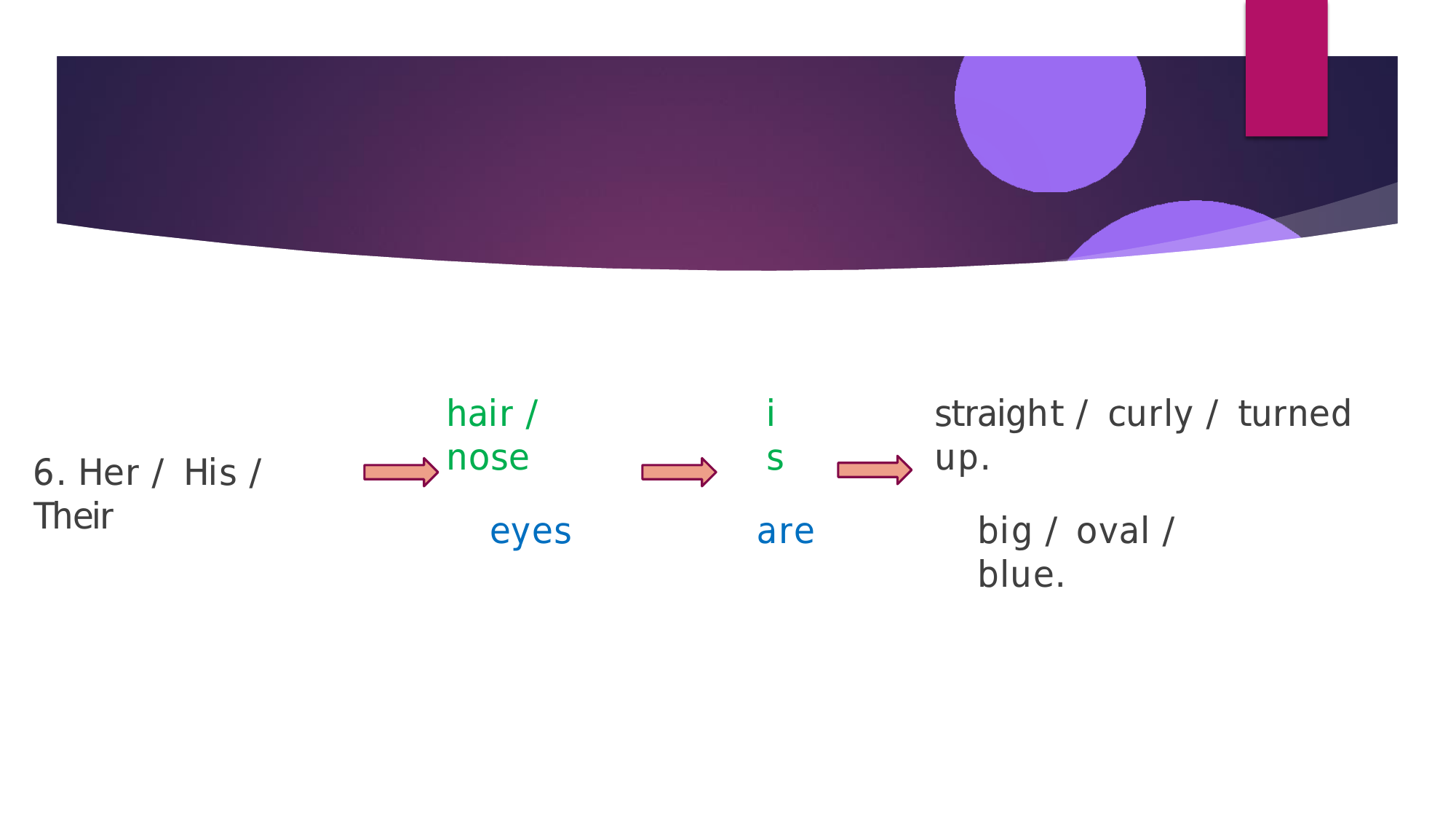

hair / nose
is
straight / curly / turned up.
6. Her / His / Their

eyes
are
big / oval / blue.